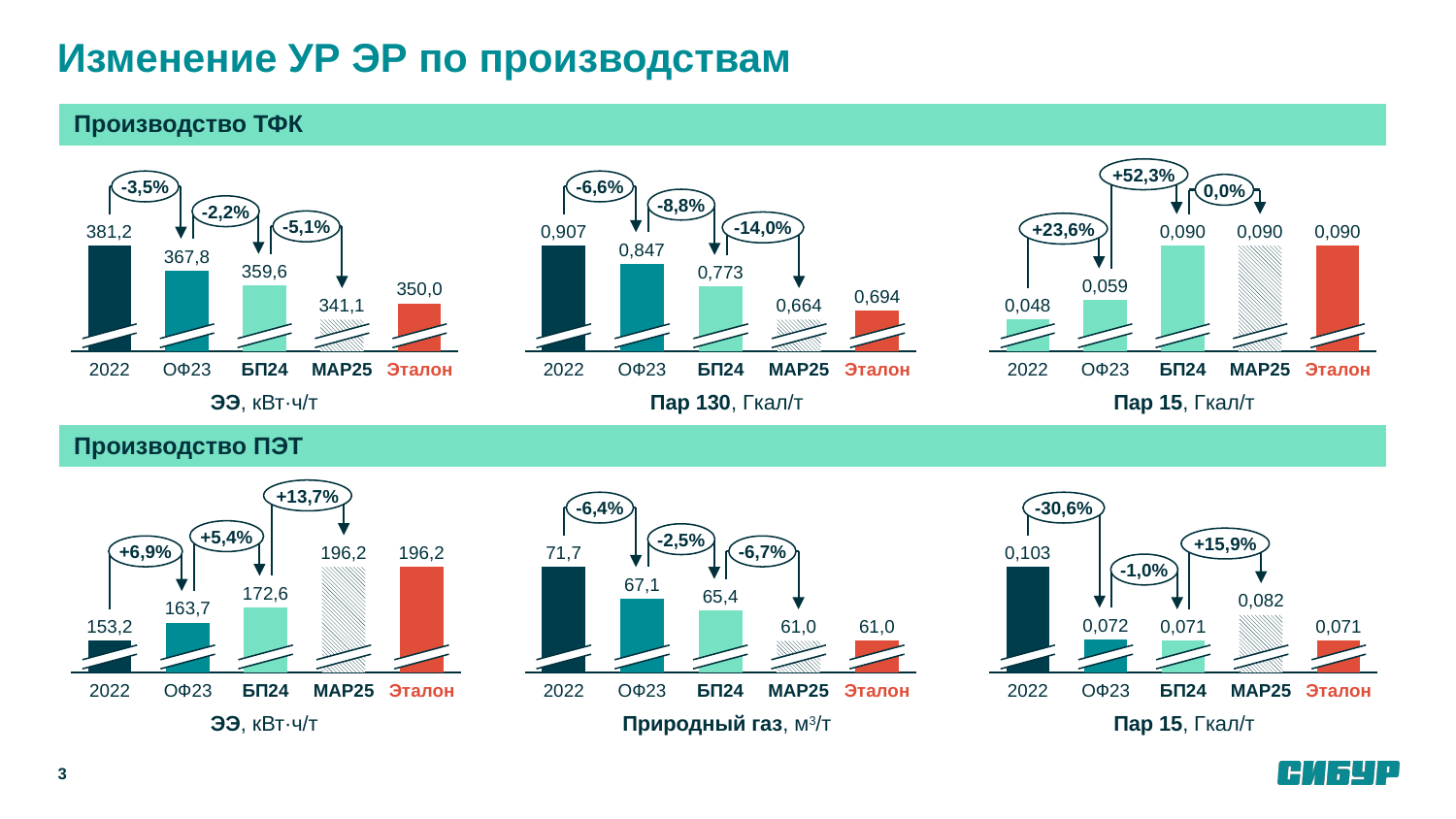

Изменение УР ЭР по производствам
| Производство ТФК |
| --- |
|  |
| Производство ПЭТ |
|  |
+52,3%
-3,5%
-6,6%
0,0%
-8,8%
-2,2%
-5,1%
-14,0%
+23,6%
381,2
0,907
0,090
0,090
0,090

### Chart

| Category |  |
|---|---|

### Chart

| Category |  |
|---|---|

### Chart

| Category |  |
|---|---|
0,847
367,8
359,6
0,773
0,059
350,0
0,694
341,1
0,664
0,048

2022
ОФ23
БП24
MAP25
Эталон
2022
ОФ23
БП24
MAP25
Эталон
2022
ОФ23
БП24
MAP25
Эталон
ЭЭ, кВт·ч/т
Пар 130, Гкал/т
Пар 15, Гкал/т

+13,7%
-6,4%
-30,6%
+5,4%
-2,5%
+15,9%
+6,9%
-6,7%
196,2
196,2
71,7
0,103

### Chart

| Category |  |
|---|---|

### Chart

| Category |  |
|---|---|

### Chart

| Category |  |
|---|---|
-1,0%
67,1
172,6
65,4
0,082
163,7
0,072
153,2
61,0
61,0
0,071
0,071

2022
ОФ23
БП24
MAP25
Эталон
2022
ОФ23
БП24
MAP25
Эталон
2022
ОФ23
БП24
MAP25
Эталон
ЭЭ, кВт·ч/т
Природный газ, м3/т
Пар 15, Гкал/т
3